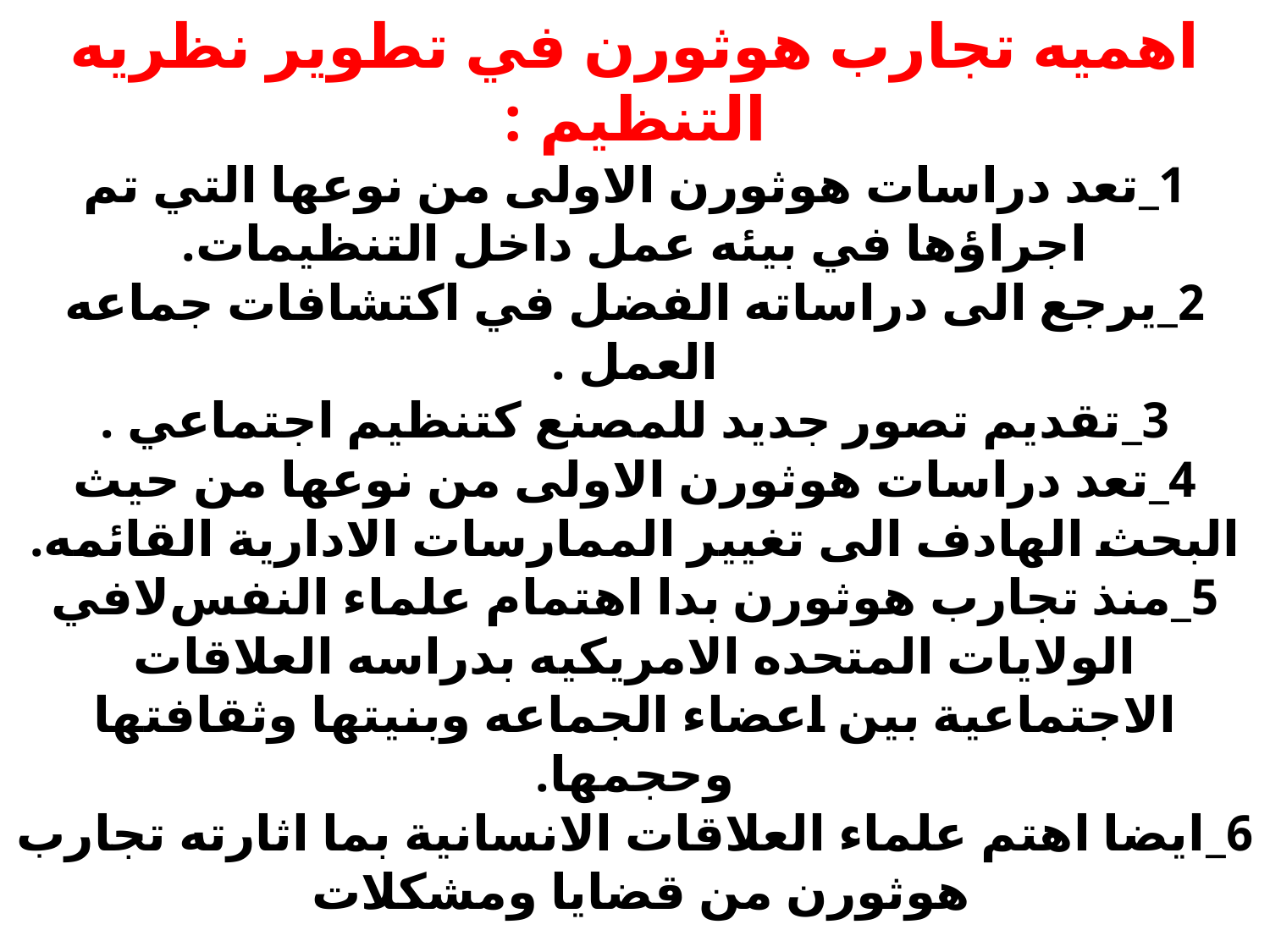

اهميه تجارب هوثورن في تطوير نظريه التنظيم :
1_تعد دراسات هوثورن الاولى من نوعها التي تم اجراؤها في بيئه عمل داخل التنظيمات.
2_يرجع الى دراساته الفضل في اكتشافات جماعه العمل .
3_تقديم تصور جديد للمصنع كتنظيم اجتماعي .
4_تعد دراسات هوثورن الاولى من نوعها من حيث البحث الهادف الى تغيير الممارسات الادارية القائمه.
5_منذ تجارب هوثورن بدا اهتمام علماء النفسﻻفي الولايات المتحده الامريكيه بدراسه العلاقات الاجتماعية بين اعضاء الجماعه وبنيتها وثقافتها وحجمها.
6_ايضا اهتم علماء العلاقات الانسانية بما اثارته تجارب هوثورن من قضايا ومشكلات
#